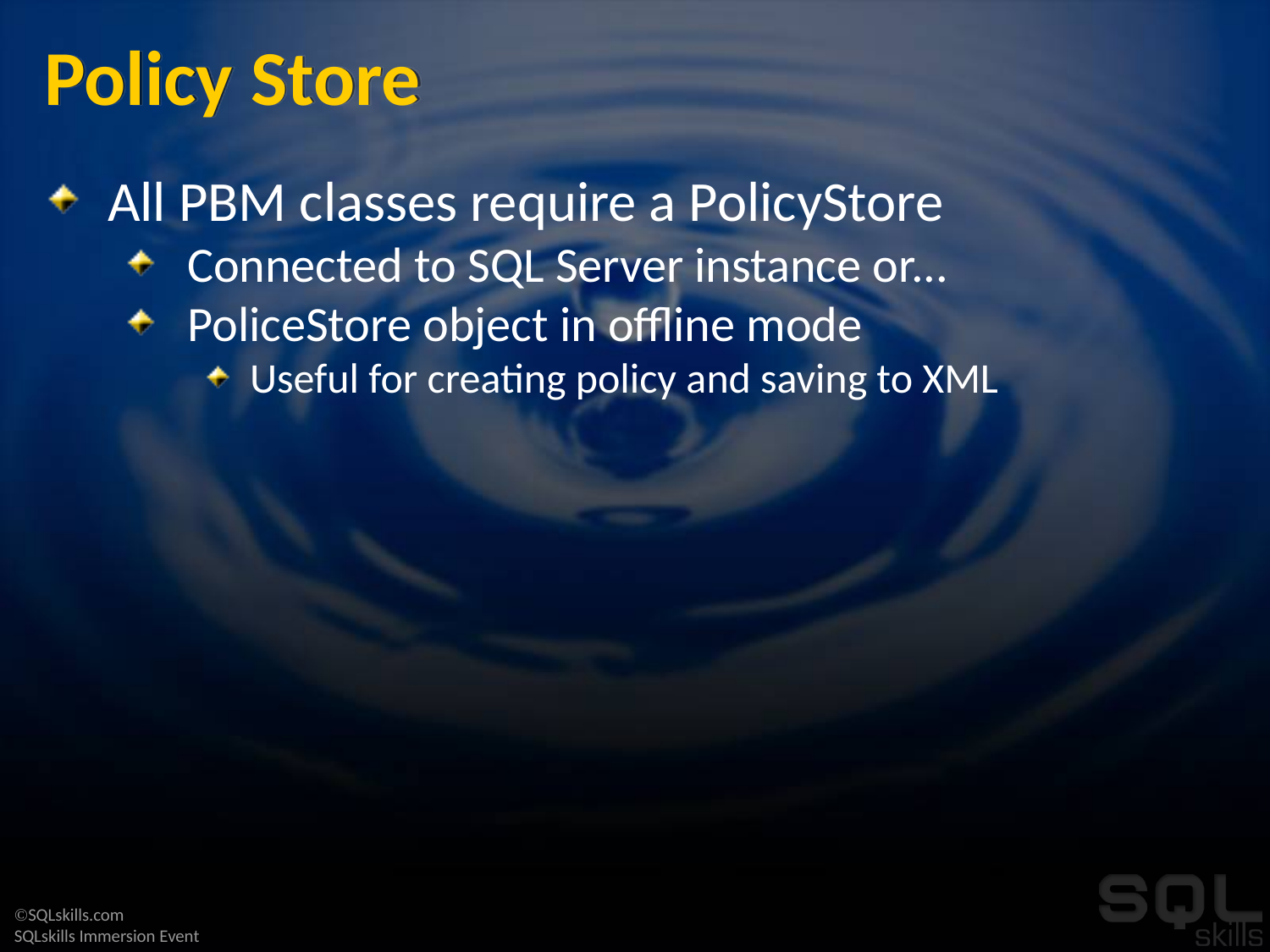

# Policy Store
All PBM classes require a PolicyStore
Connected to SQL Server instance or...
PoliceStore object in offline mode
Useful for creating policy and saving to XML